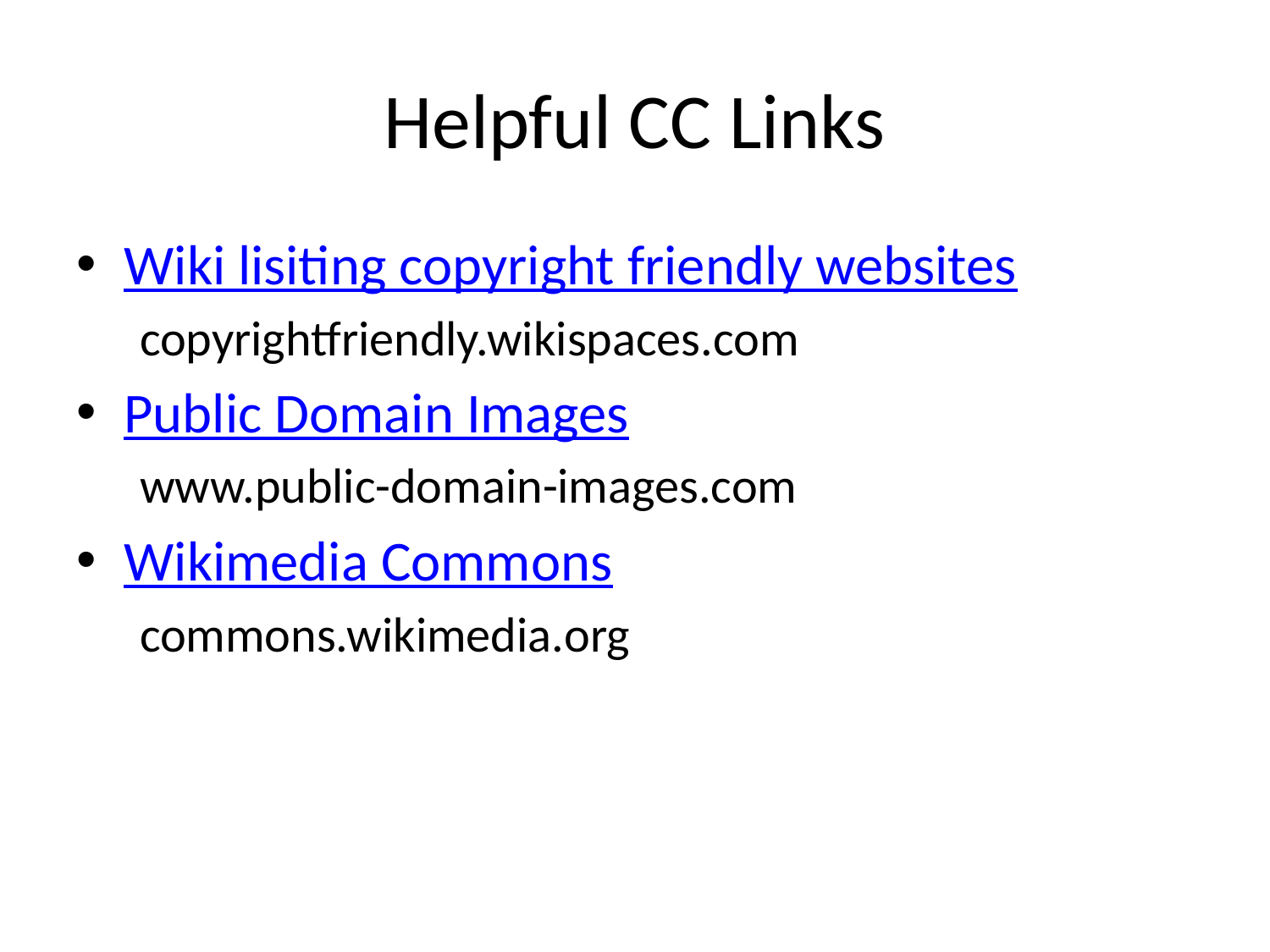

# Helpful CC Links
Wiki lisiting copyright friendly websites
copyrightfriendly.wikispaces.com
Public Domain Images
www.public-domain-images.com
Wikimedia Commons
commons.wikimedia.org